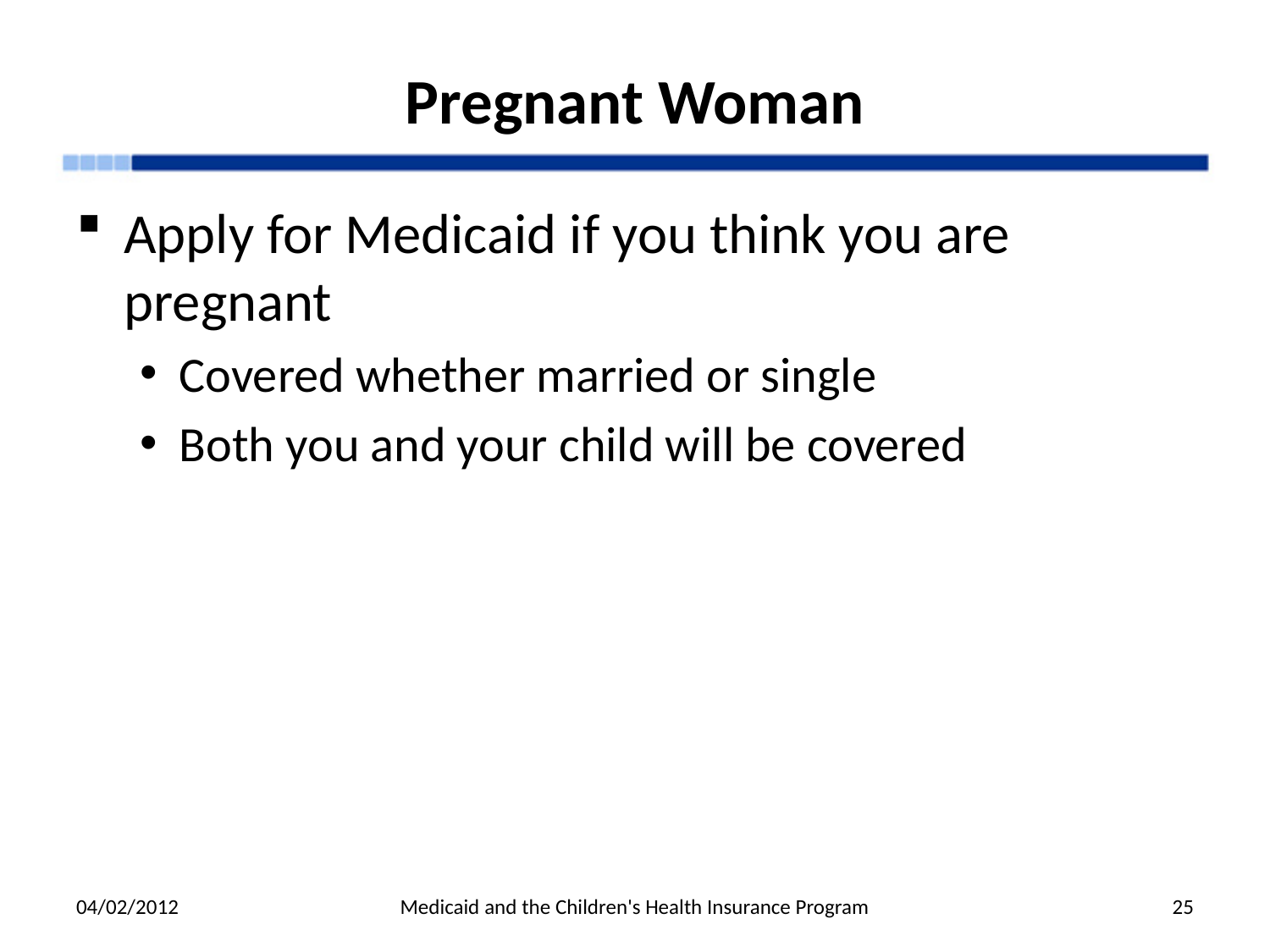

# Pregnant Woman
Apply for Medicaid if you think you are pregnant
Covered whether married or single
Both you and your child will be covered

04/02/2012
Medicaid and the Children's Health Insurance Program
25